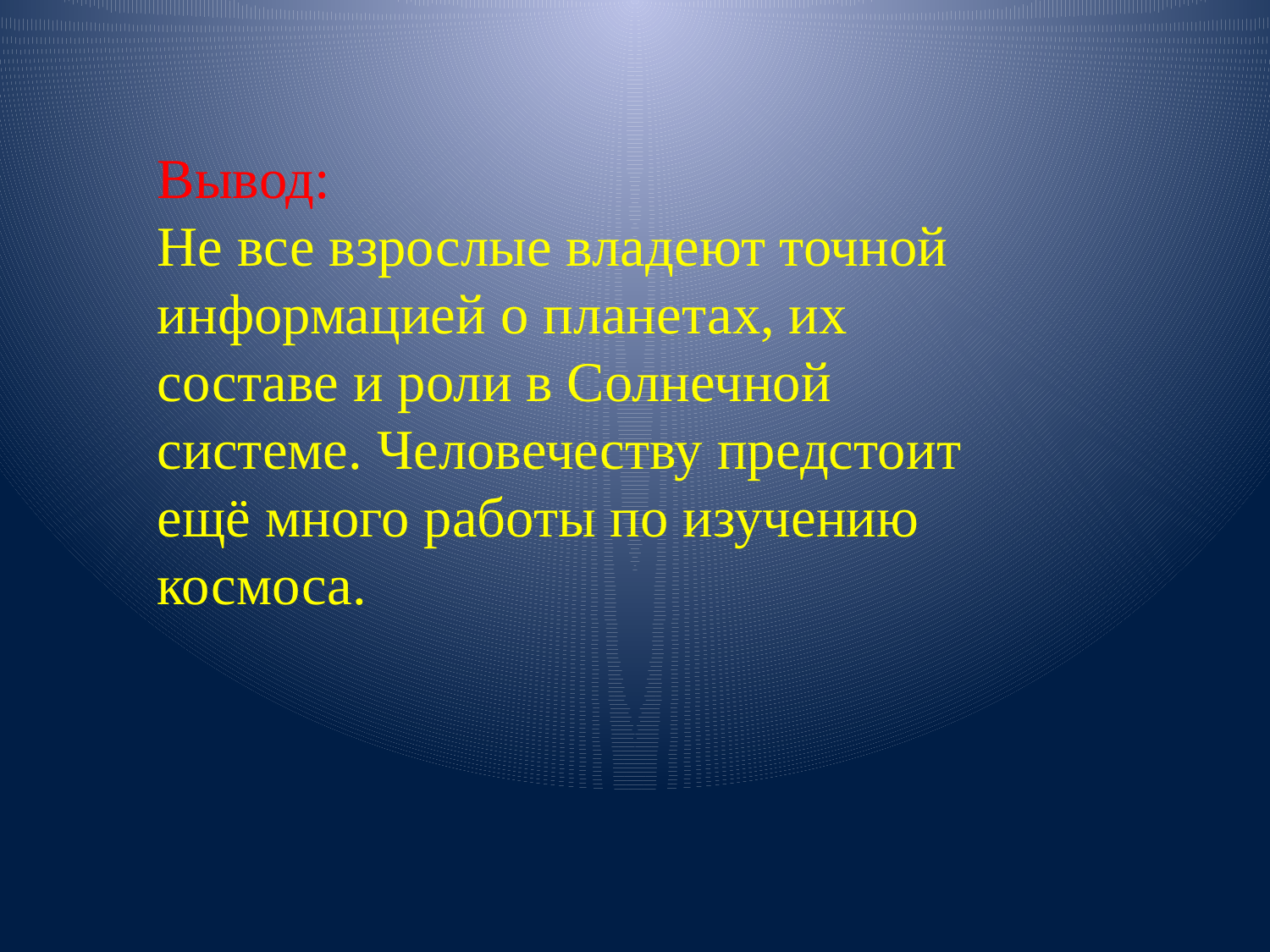

Вывод:
Не все взрослые владеют точной информацией о планетах, их составе и роли в Солнечной системе. Человечеству предстоит ещё много работы по изучению космоса.